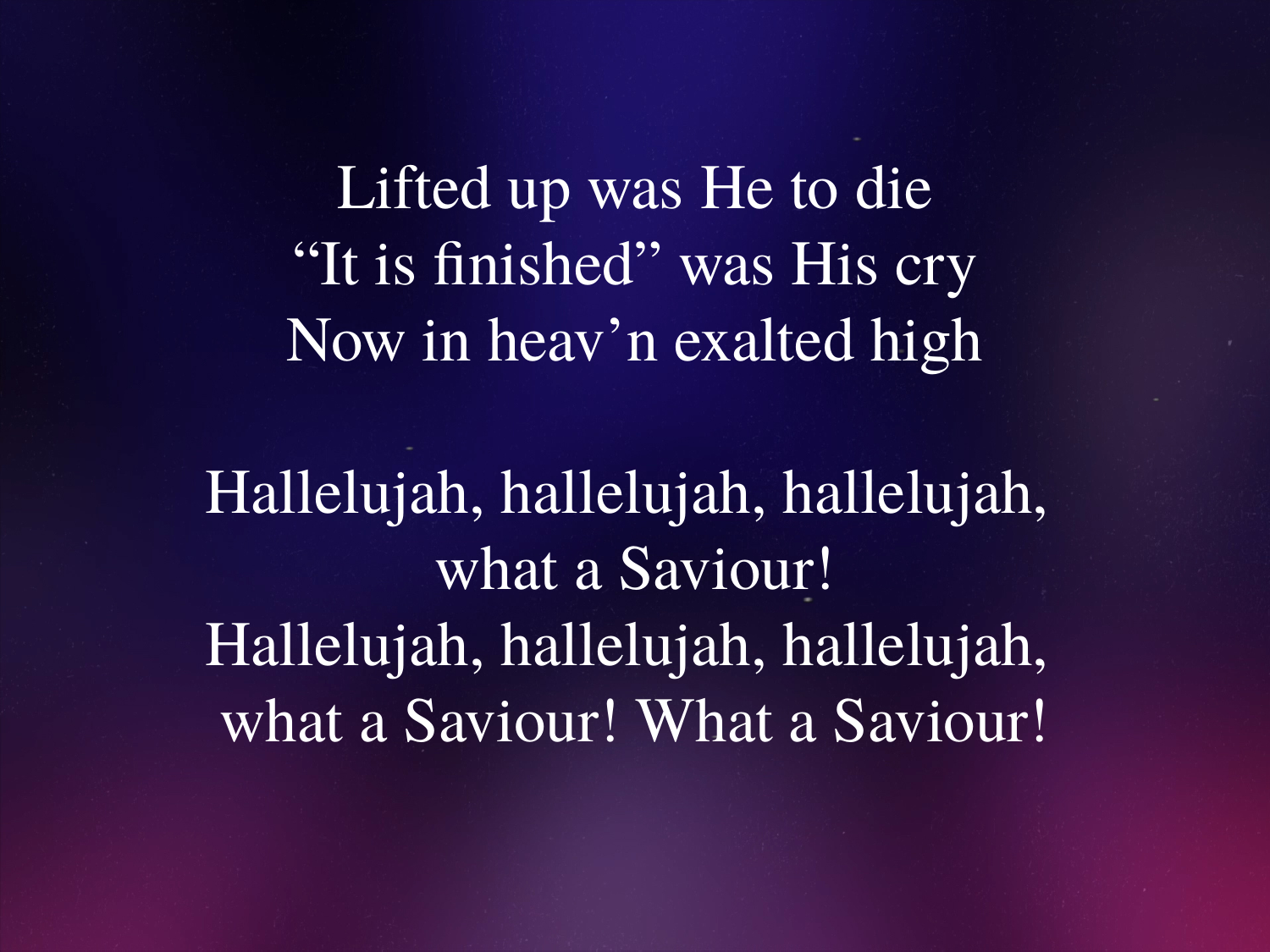

# Lifted up was He to die “It is finished” was His cry Now in heav’n exalted high Hallelujah, hallelujah, hallelujah, what a Saviour! Hallelujah, hallelujah, hallelujah, what a Saviour! What a Saviour!